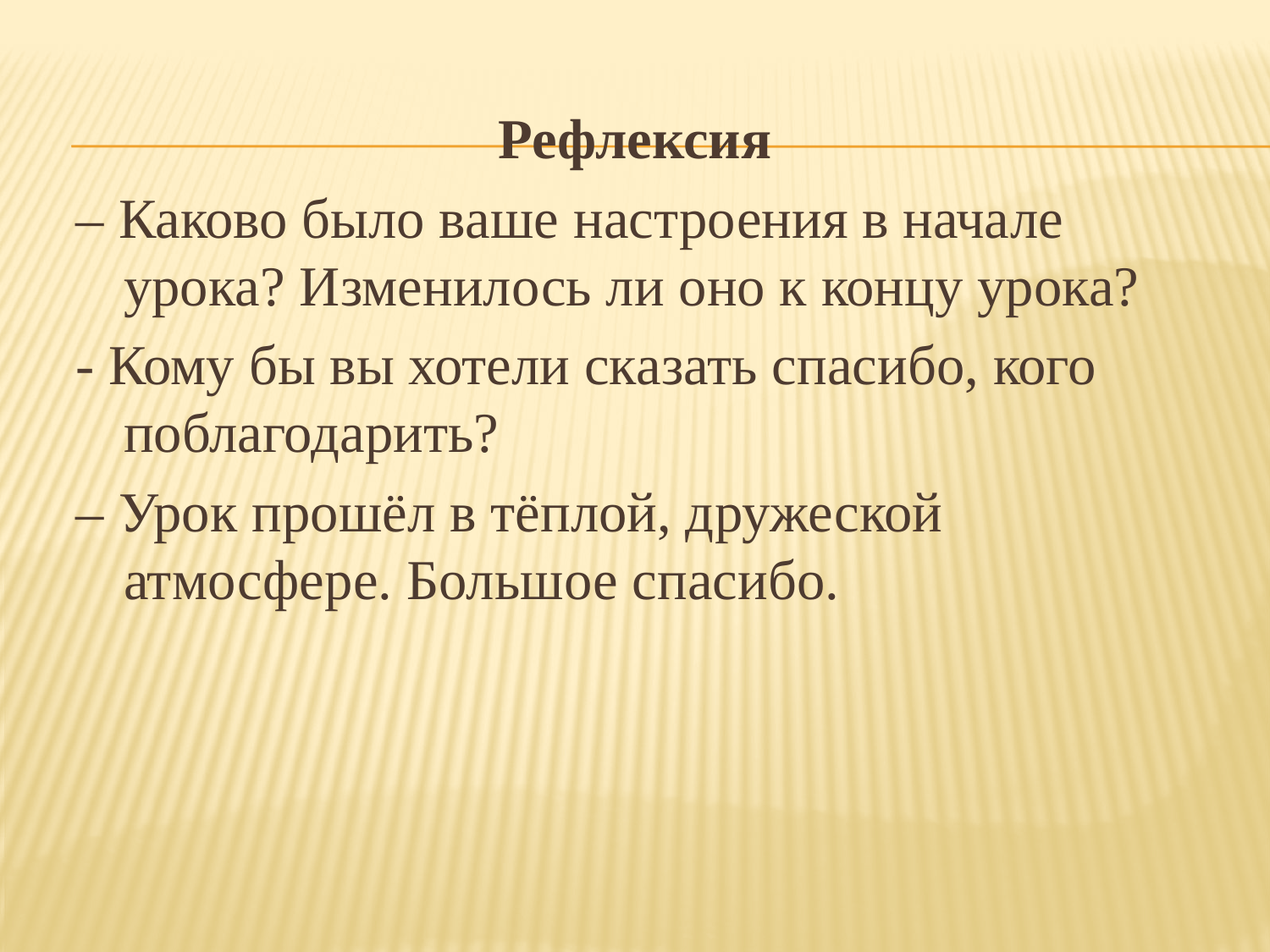

Рефлексия
– Каково было ваше настроения в начале урока? Изменилось ли оно к концу урока?
- Кому бы вы хотели сказать спасибо, кого поблагодарить?
– Урок прошёл в тёплой, дружеской атмосфере. Большое спасибо.